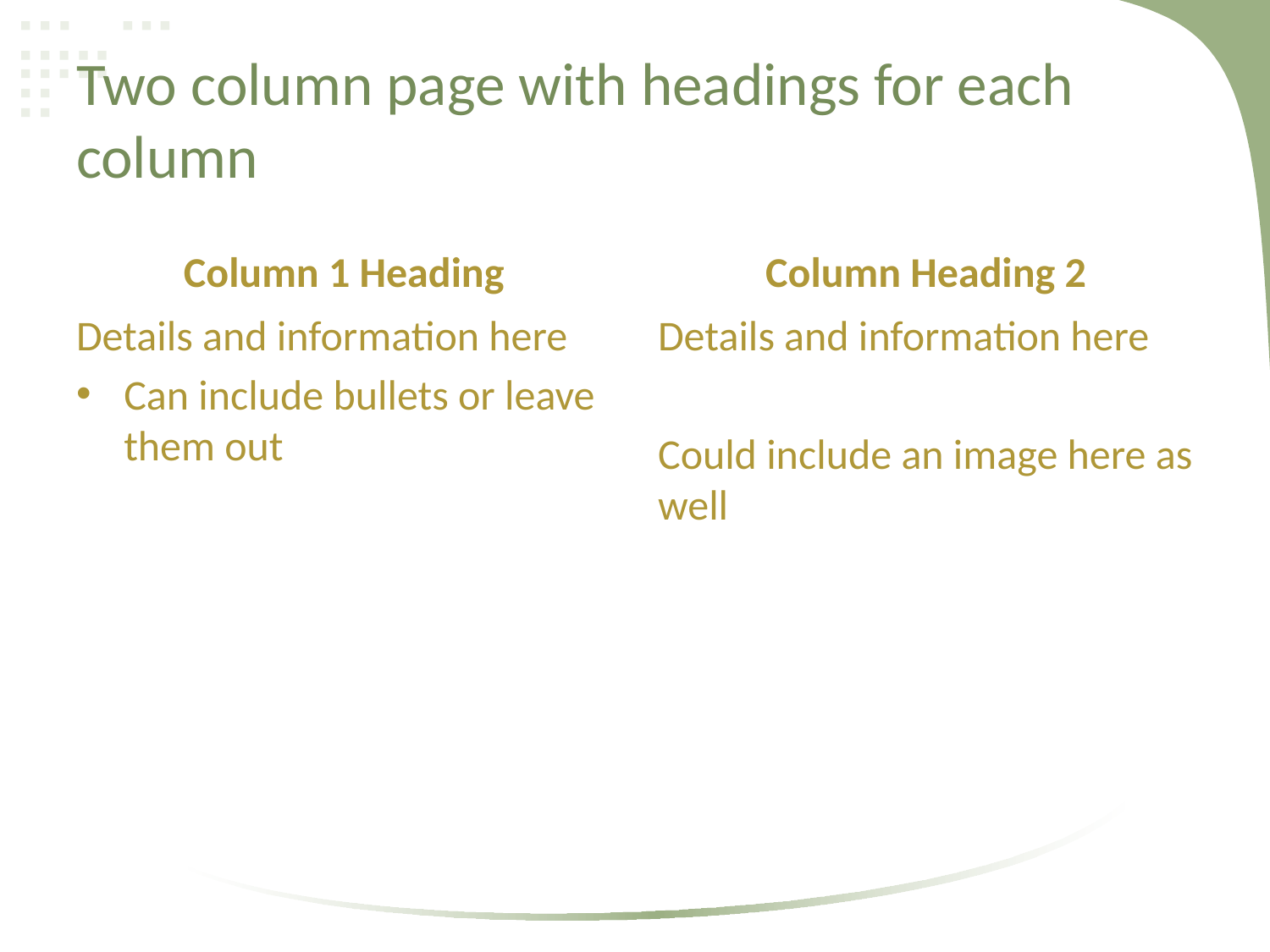

# Two column page with headings for each column
Column 1 Heading
Column Heading 2
Details and information here
Can include bullets or leave them out
Details and information here

Could include an image here as well